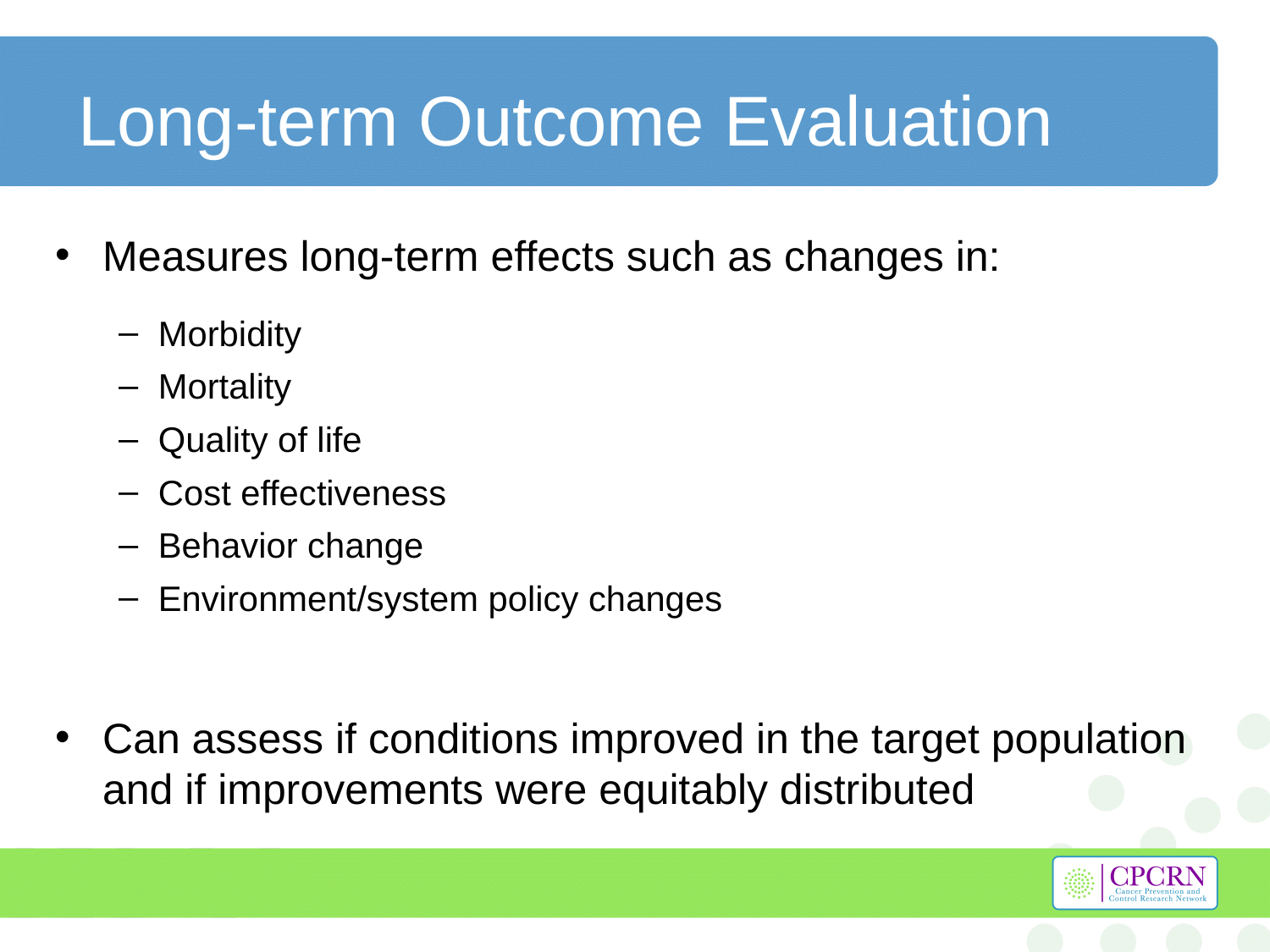

# Long-term Outcome Evaluation

Measures long-term effects such as changes in:
Morbidity
Mortality
Quality of life
Cost effectiveness
Behavior change
Environment/system policy changes

Can assess if conditions improved in the target population and if improvements were equitably distributed